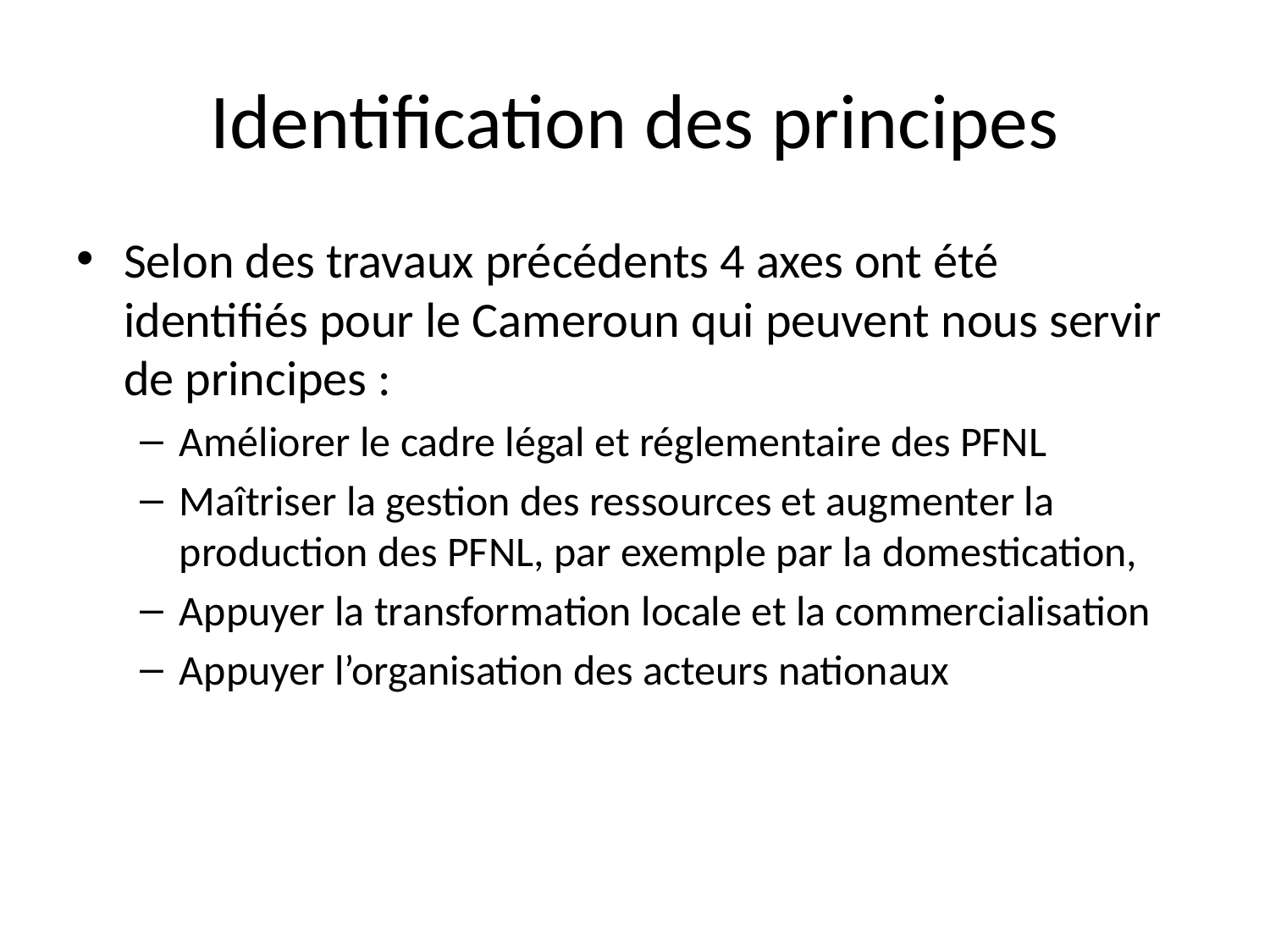

# Identification des principes
Selon des travaux précédents 4 axes ont été identifiés pour le Cameroun qui peuvent nous servir de principes :
Améliorer le cadre légal et réglementaire des PFNL
Maîtriser la gestion des ressources et augmenter la production des PFNL, par exemple par la domestication,
Appuyer la transformation locale et la commercialisation
Appuyer l’organisation des acteurs nationaux